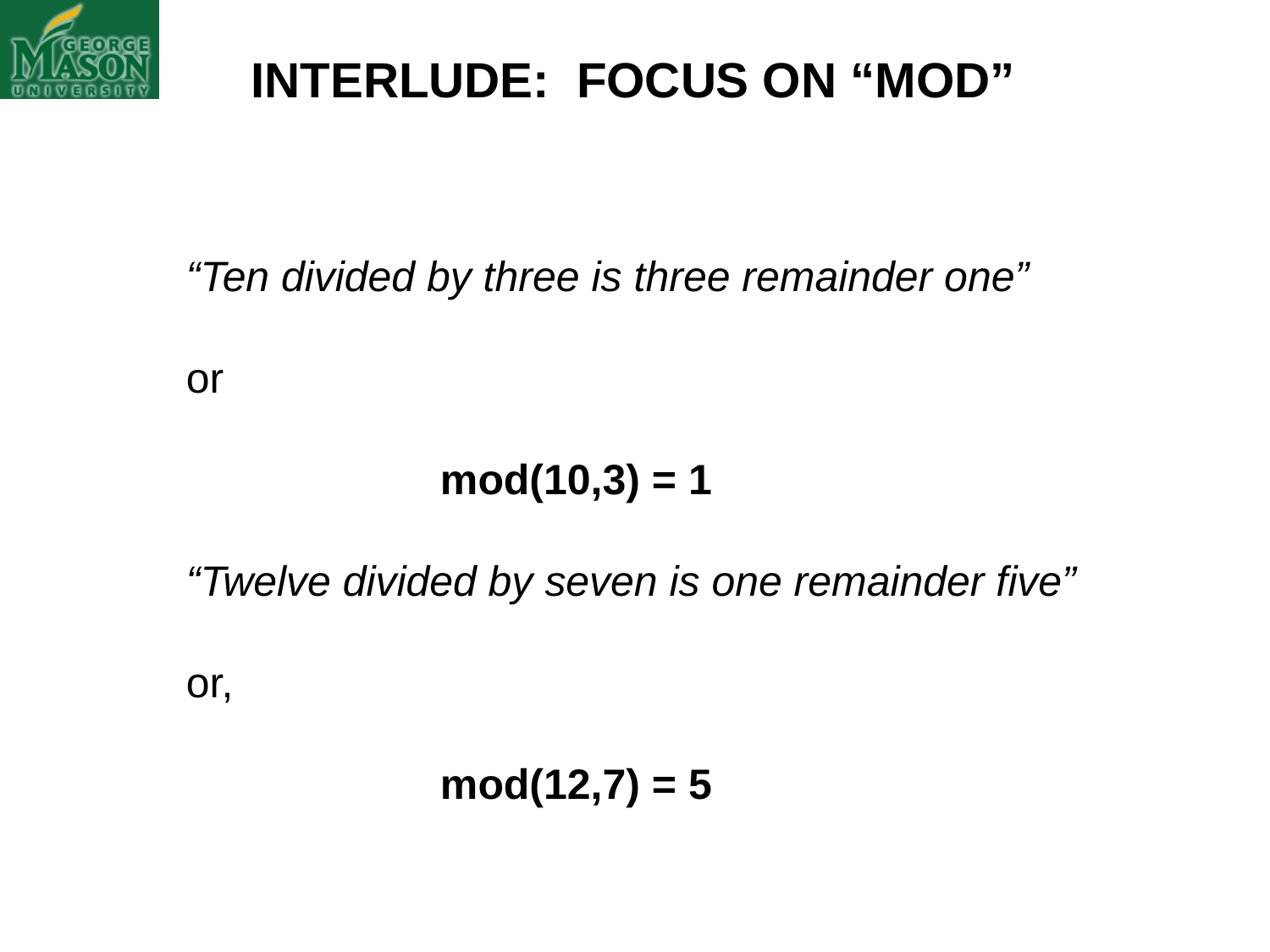

INTERLUDE:  FOCUS ON “MOD”
“Ten divided by three is three remainder one”

or

		mod(10,3) = 1

“Twelve divided by seven is one remainder five”

or,

		mod(12,7) = 5